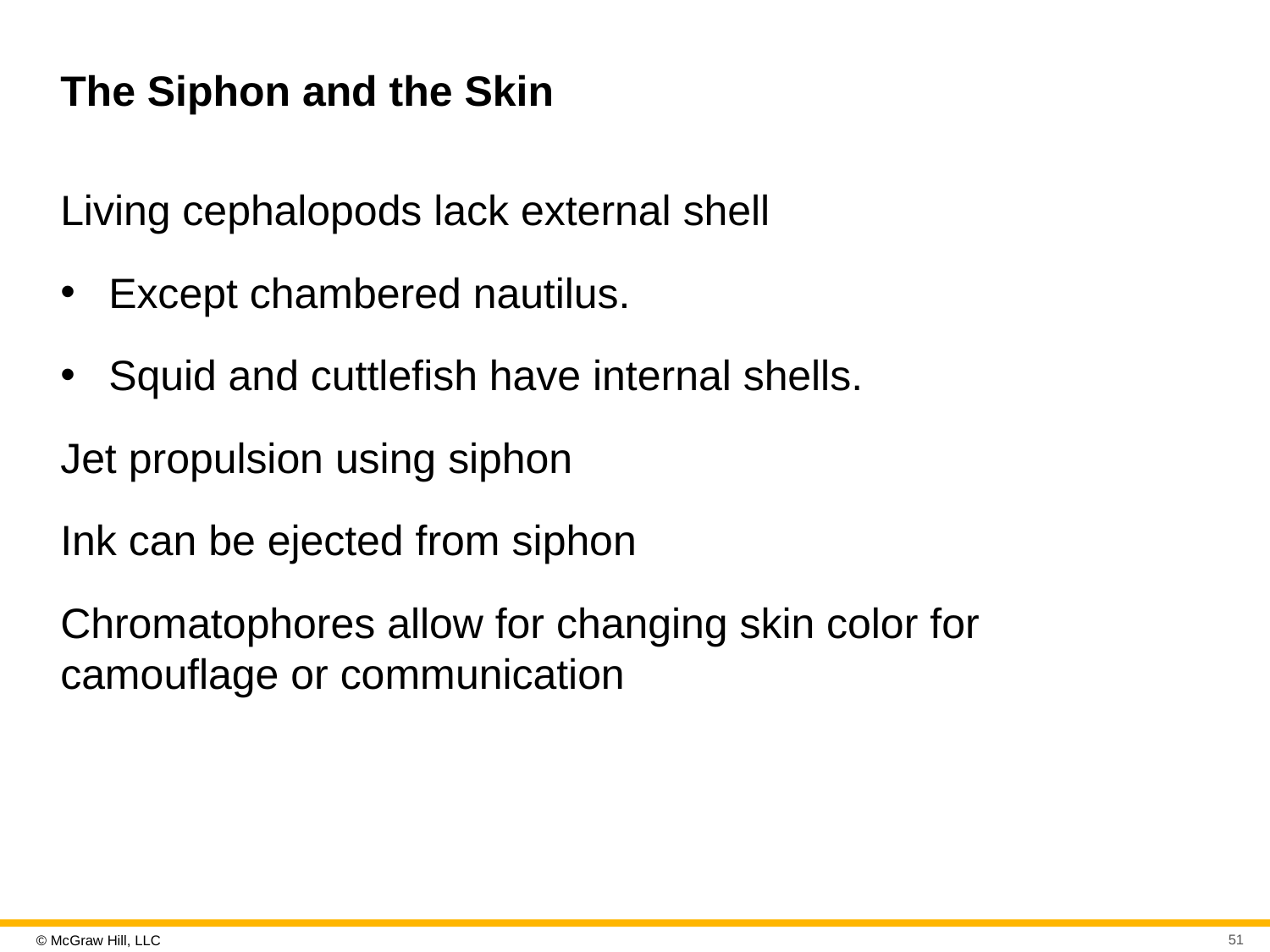

# The Siphon and the Skin
Living cephalopods lack external shell
Except chambered nautilus.
Squid and cuttlefish have internal shells.
Jet propulsion using siphon
Ink can be ejected from siphon
Chromatophores allow for changing skin color for camouflage or communication
51